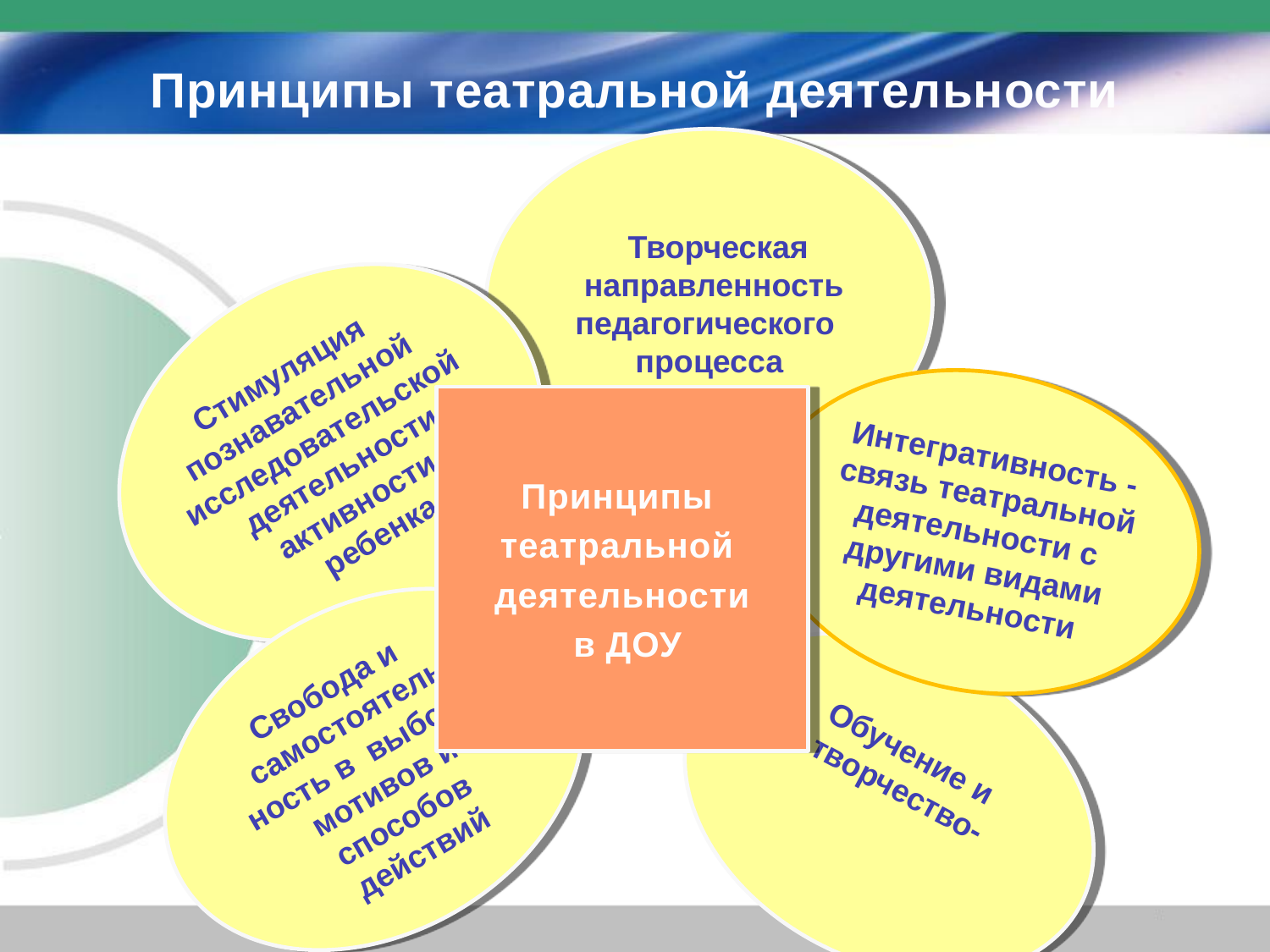

# Принципы театральной деятельности
   Творческая
 направленность
педагогического
процесса
Стимуляция
познавательной
исследовательской
 деятельности,
активности
ребенка
Интегративность -
связь театральной
деятельности с
другими видами
деятельности
Принципы
театральной
деятельности
 в ДОУ
Свобода и
самостоятель
ность в  выборе
мотивов и
 способов
действий
Обучение и
творчество-